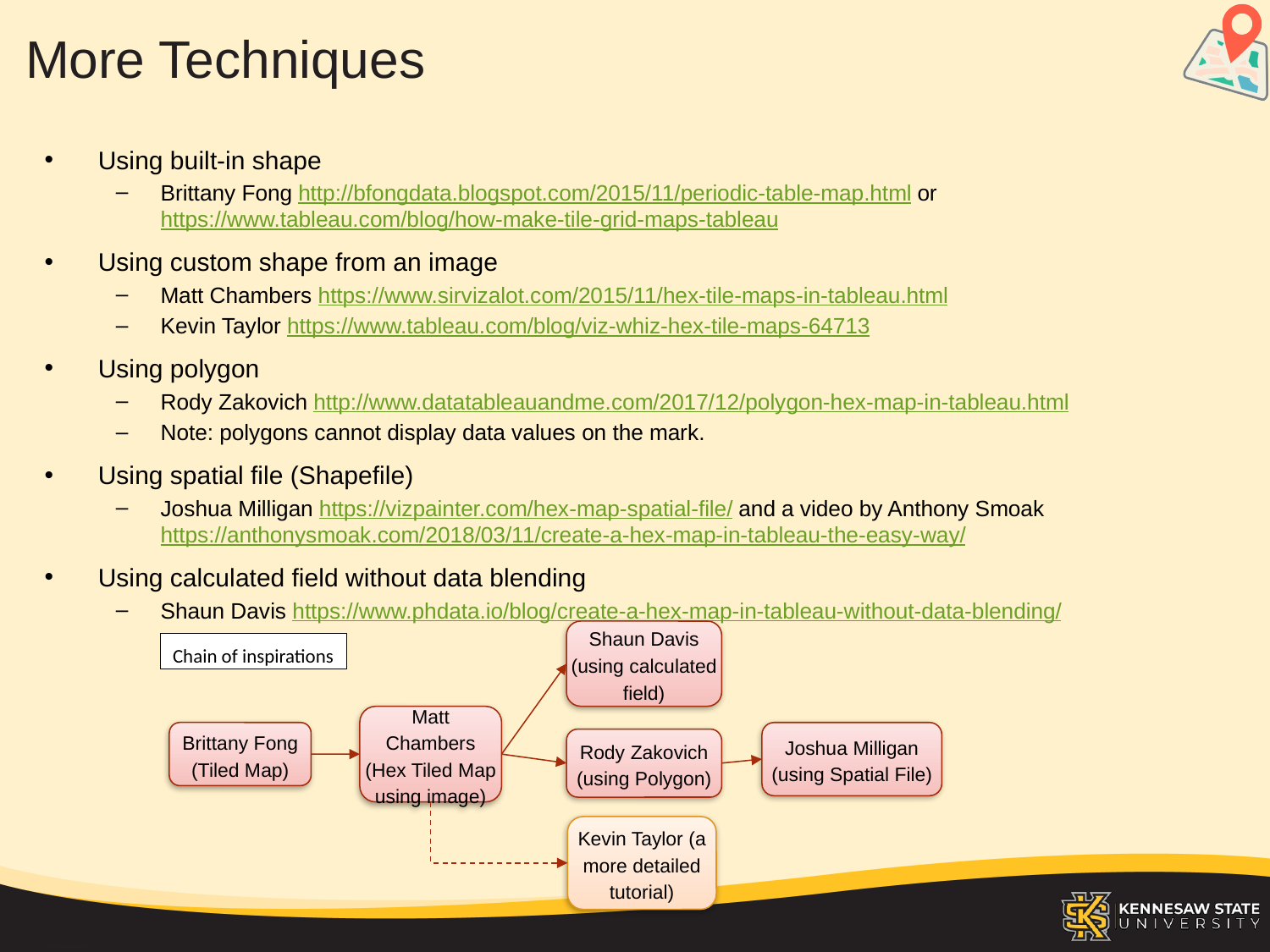

# More Techniques
Using built-in shape
Brittany Fong http://bfongdata.blogspot.com/2015/11/periodic-table-map.html or https://www.tableau.com/blog/how-make-tile-grid-maps-tableau
Using custom shape from an image
Matt Chambers https://www.sirvizalot.com/2015/11/hex-tile-maps-in-tableau.html
Kevin Taylor https://www.tableau.com/blog/viz-whiz-hex-tile-maps-64713
Using polygon
Rody Zakovich http://www.datatableauandme.com/2017/12/polygon-hex-map-in-tableau.html
Note: polygons cannot display data values on the mark.
Using spatial file (Shapefile)
Joshua Milligan https://vizpainter.com/hex-map-spatial-file/ and a video by Anthony Smoak https://anthonysmoak.com/2018/03/11/create-a-hex-map-in-tableau-the-easy-way/
Using calculated field without data blending
Shaun Davis https://www.phdata.io/blog/create-a-hex-map-in-tableau-without-data-blending/
Shaun Davis (using calculated field)
Chain of inspirations
Matt Chambers (Hex Tiled Map using image)
Brittany Fong (Tiled Map)
Joshua Milligan (using Spatial File)
Rody Zakovich (using Polygon)
Kevin Taylor (a more detailed tutorial)